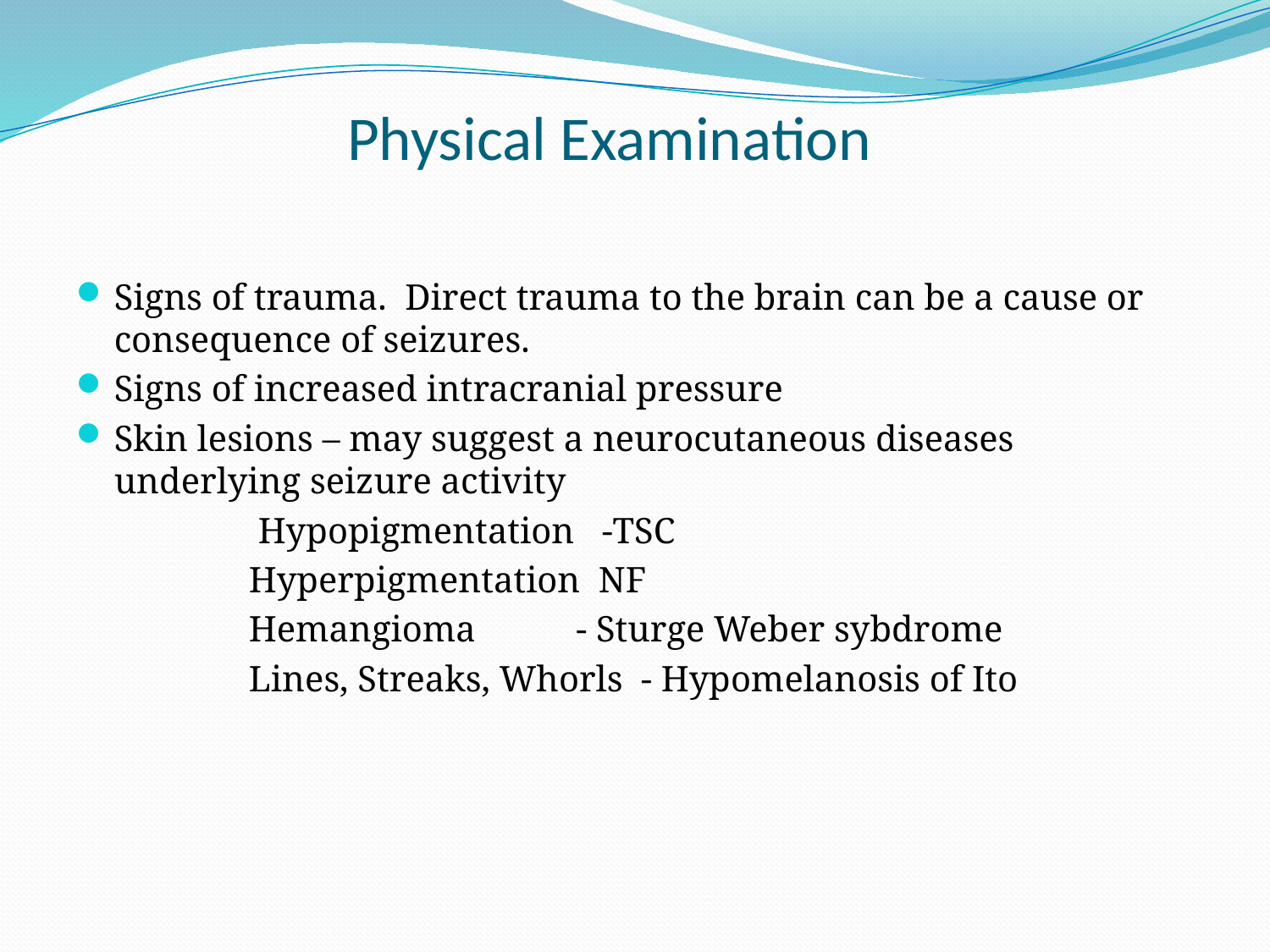

# Physical Examination
Signs of trauma.  Direct trauma to the brain can be a cause or consequence of seizures.
Signs of increased intracranial pressure
Skin lesions – may suggest a neurocutaneous diseases underlying seizure activity
                    Hypopigmentation   -TSC
                   Hyperpigmentation  NF
                   Hemangioma           - Sturge Weber sybdrome
                   Lines, Streaks, Whorls  - Hypomelanosis of Ito